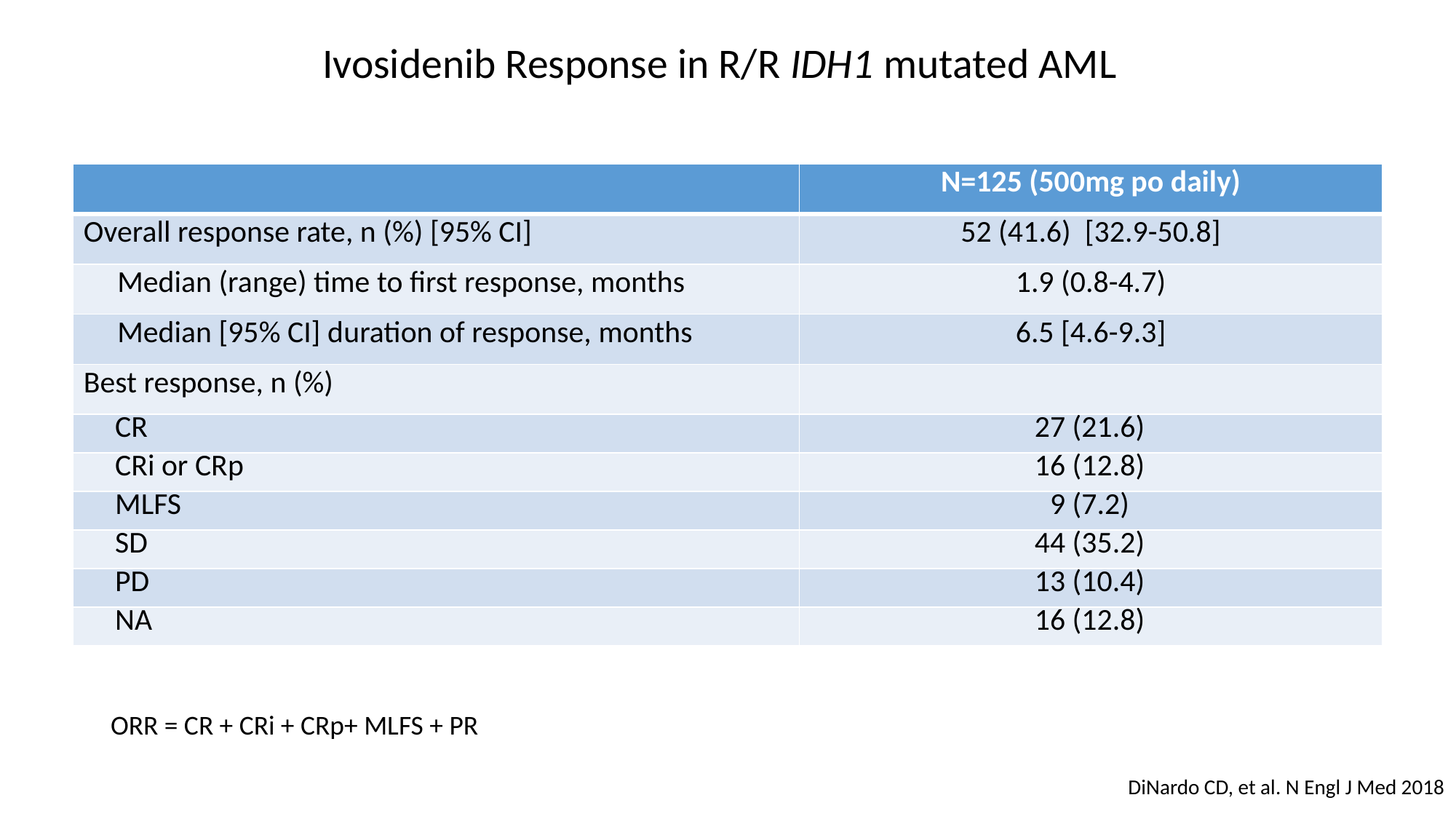

# Ivosidenib Response in R/R IDH1 mutated AML
|  | N=125 (500mg po daily) |
| --- | --- |
| Overall response rate, n (%) [95% CI] | 52 (41.6) [32.9-50.8] |
| Median (range) time to first response, months | 1.9 (0.8-4.7) |
| Median [95% CI] duration of response, months | 6.5 [4.6-9.3] |
| Best response, n (%) |  |
| CR | 27 (21.6) |
| CRi or CRp | 16 (12.8) |
| MLFS | 9 (7.2) |
| SD | 44 (35.2) |
| PD | 13 (10.4) |
| NA | 16 (12.8) |
ORR = CR + CRi + CRp+ MLFS + PR
DiNardo CD, et al. N Engl J Med 2018